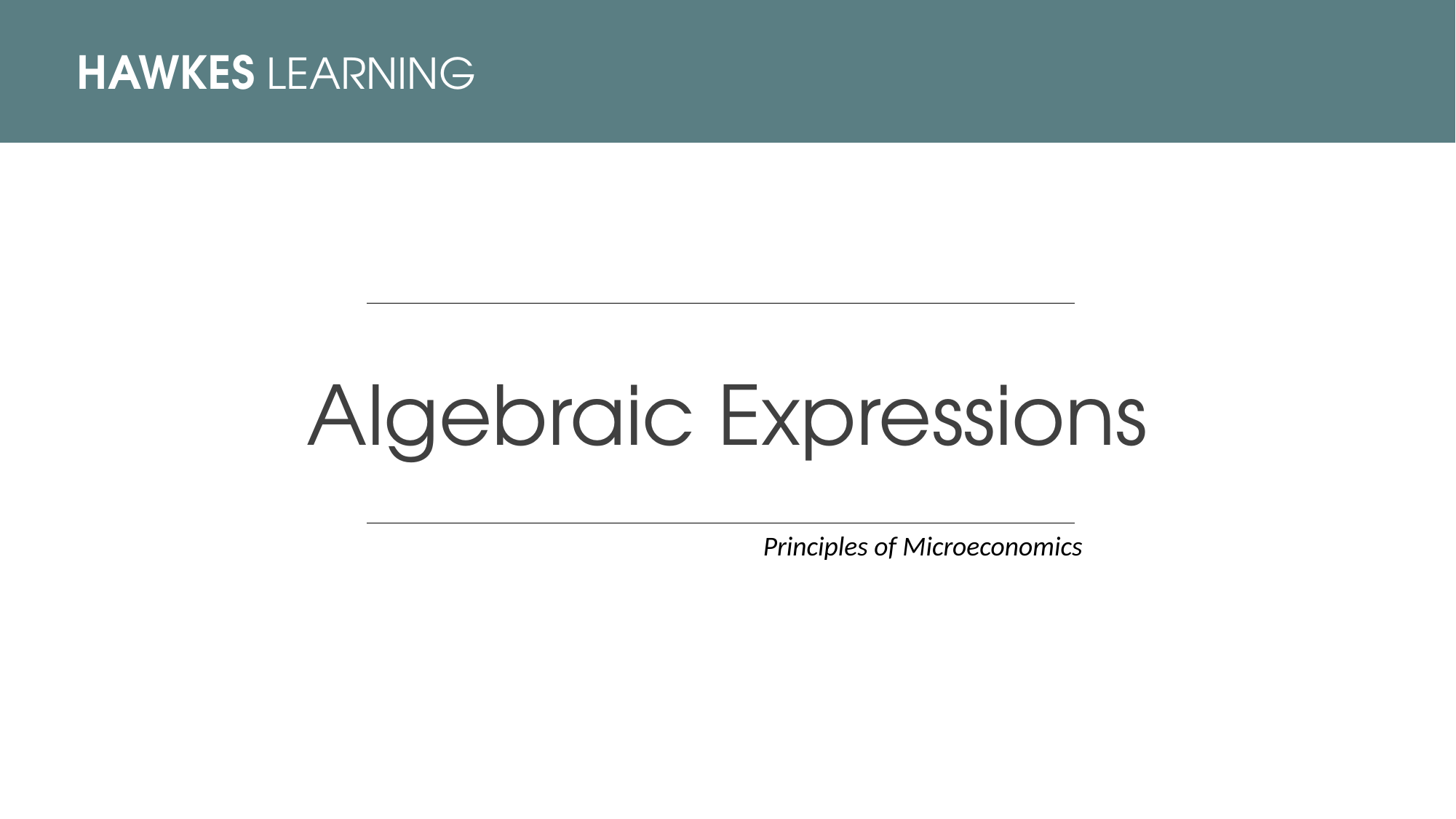

HAWKES LEARNING
Algebraic Expressions
Principles of Microeconomics